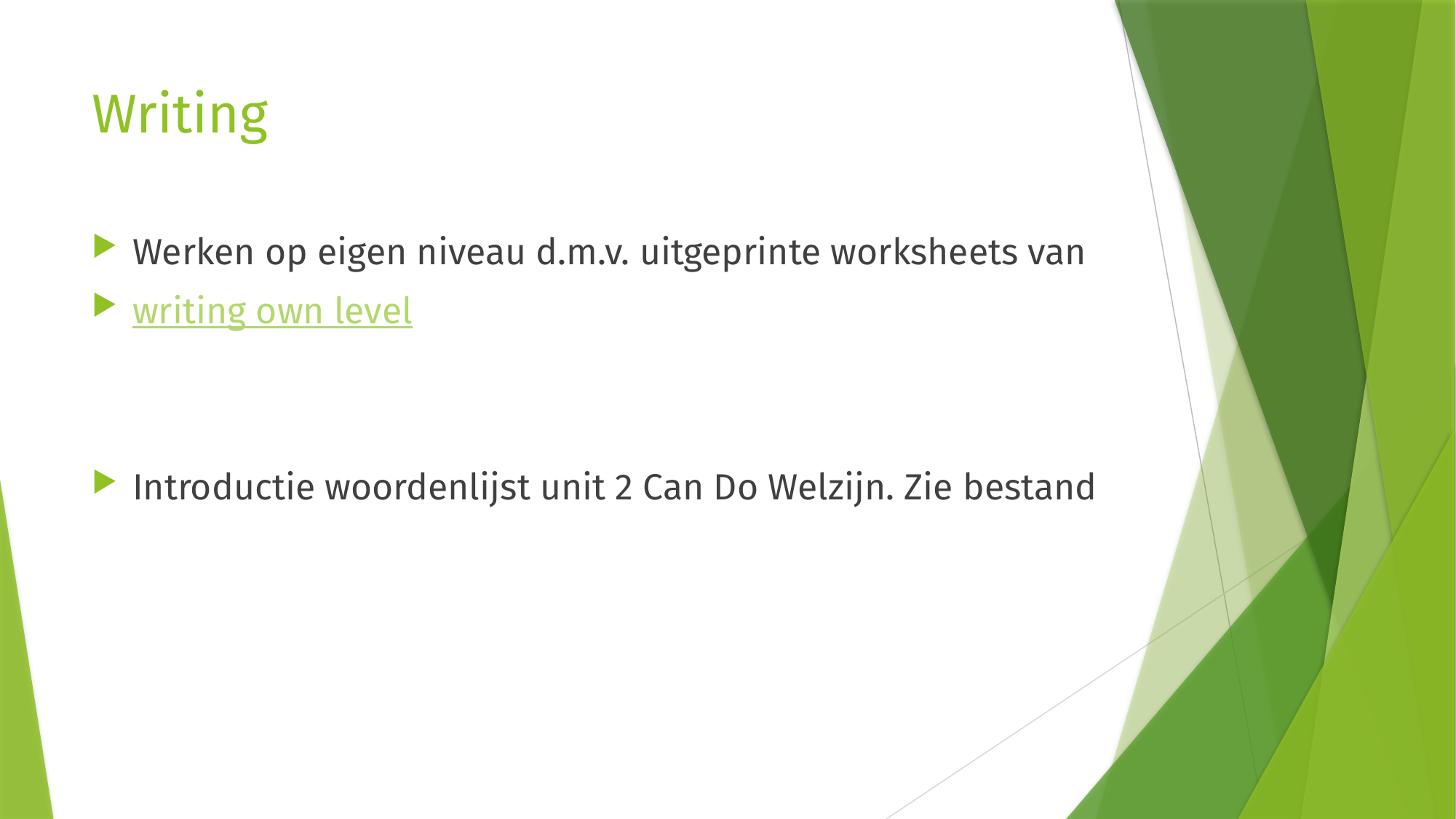

# Writing

Werken op eigen niveau d.m.v. uitgeprinte worksheets van
writing own level

Introductie woordenlijst unit 2 Can Do Welzijn. Zie bestand